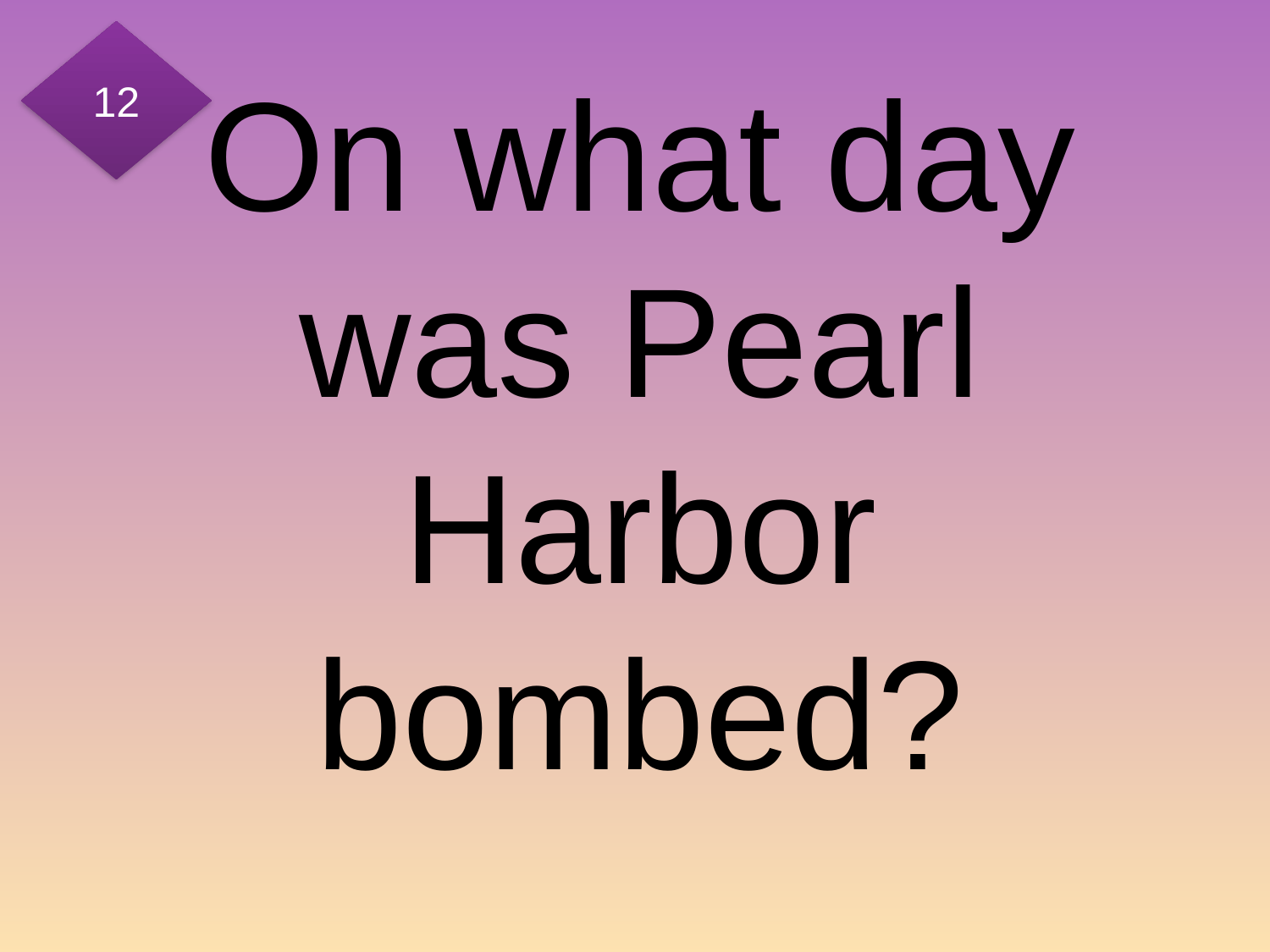

12
# On what day was Pearl Harbor bombed?